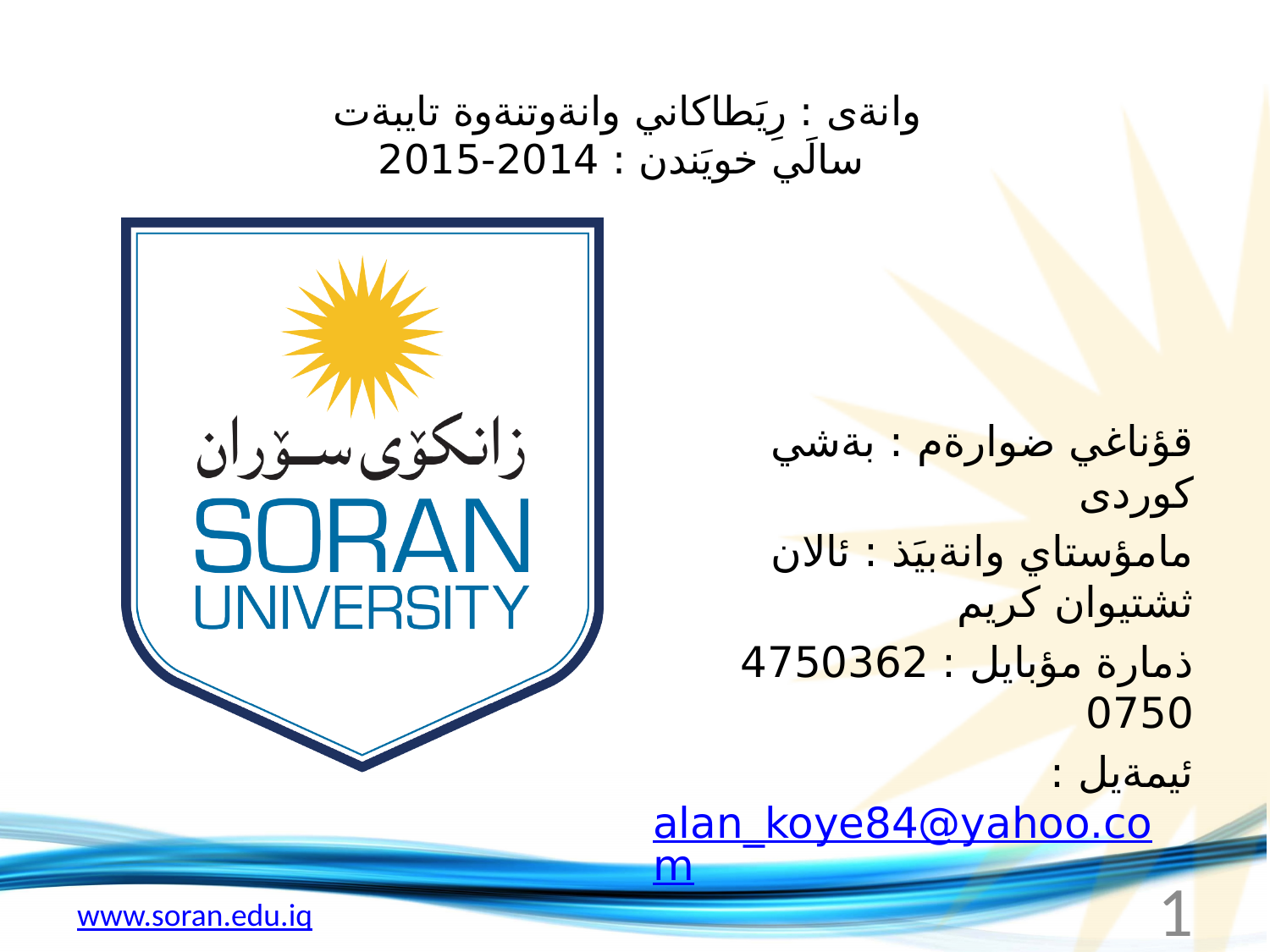

# وانةى : رِيَطاكاني وانةوتنةوة تايبةت سالَي خويَندن : 2014-2015

قؤناغي ضوارةم : بةشي كوردى
مامؤستاي وانةبيَذ : ئالان ثشتيوان كريم
ذمارة مؤبايل : 4750362 0750
ئيمةيل : alan_koye84@yahoo.com

1